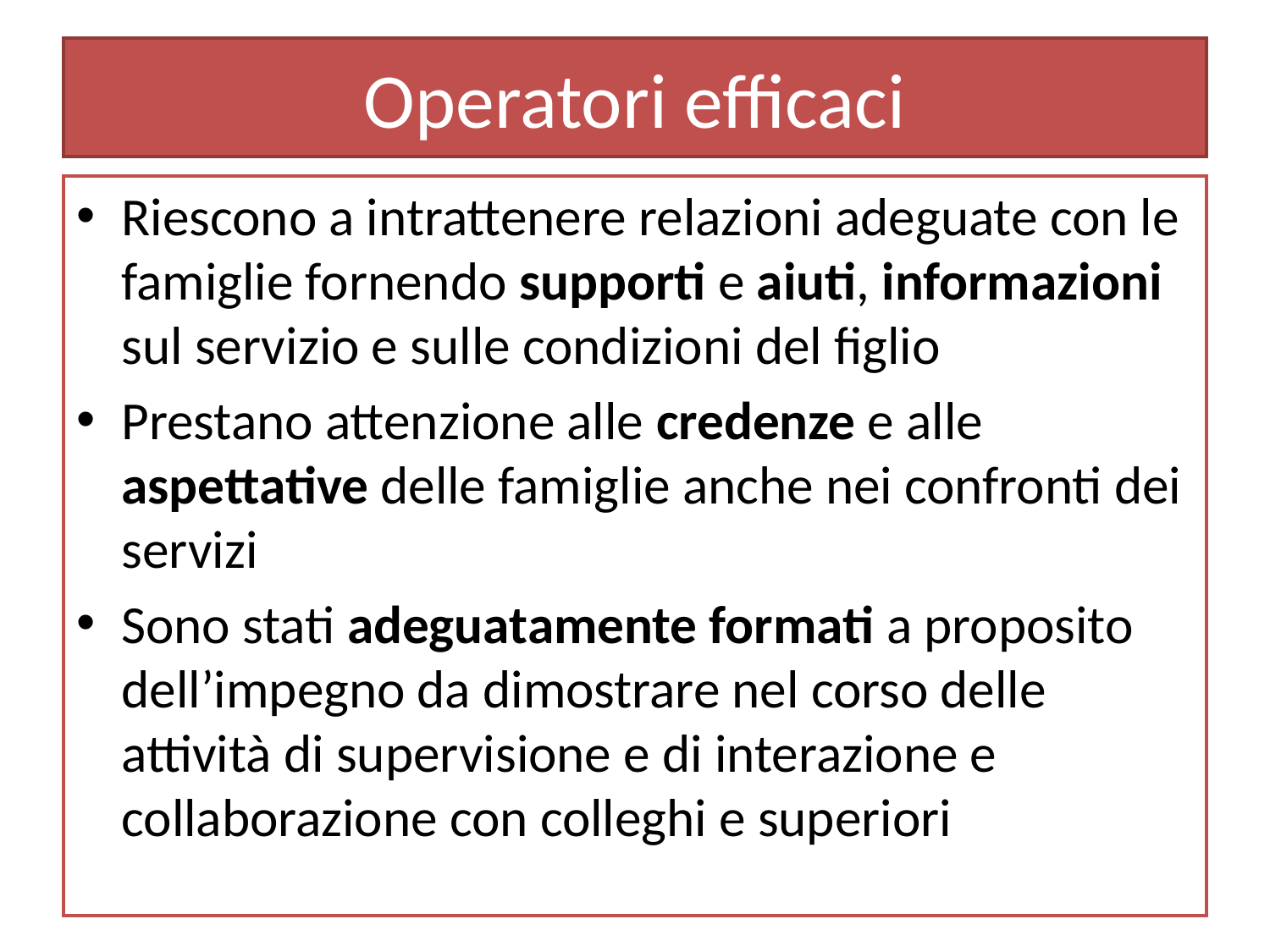

# Operatori efficaci
Riescono a intrattenere relazioni adeguate con le famiglie fornendo supporti e aiuti, informazioni sul servizio e sulle condizioni del figlio
Prestano attenzione alle credenze e alle aspettative delle famiglie anche nei confronti dei servizi
Sono stati adeguatamente formati a proposito dell’impegno da dimostrare nel corso delle attività di supervisione e di interazione e collaborazione con colleghi e superiori